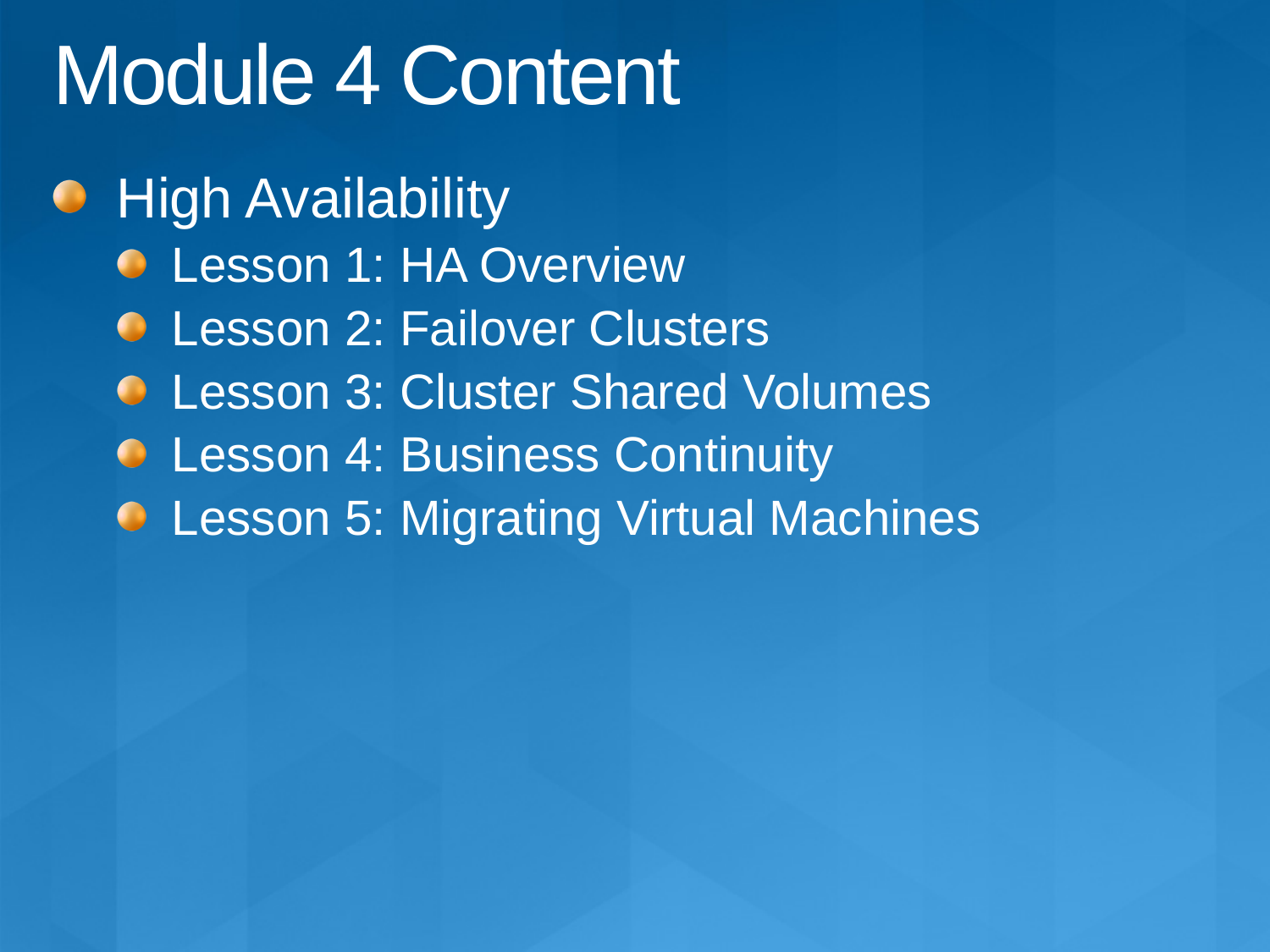

# Module 4 Content
High Availability
Lesson 1: HA Overview
Lesson 2: Failover Clusters
Lesson 3: Cluster Shared Volumes
Lesson 4: Business Continuity
Lesson 5: Migrating Virtual Machines